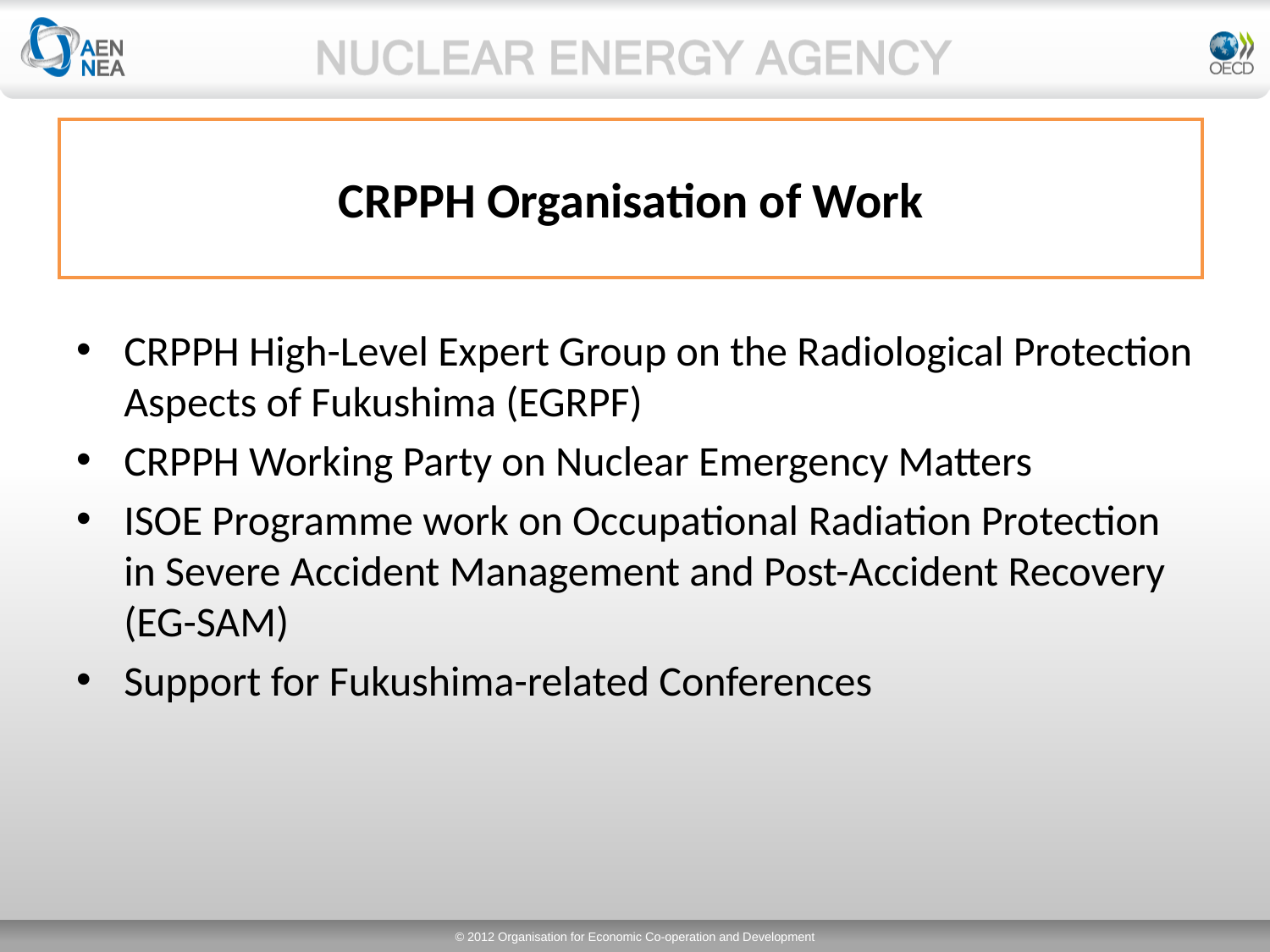

# CRPPH Organisation of Work
CRPPH High-Level Expert Group on the Radiological Protection Aspects of Fukushima (EGRPF)
CRPPH Working Party on Nuclear Emergency Matters
ISOE Programme work on Occupational Radiation Protection in Severe Accident Management and Post-Accident Recovery (EG-SAM)
Support for Fukushima-related Conferences